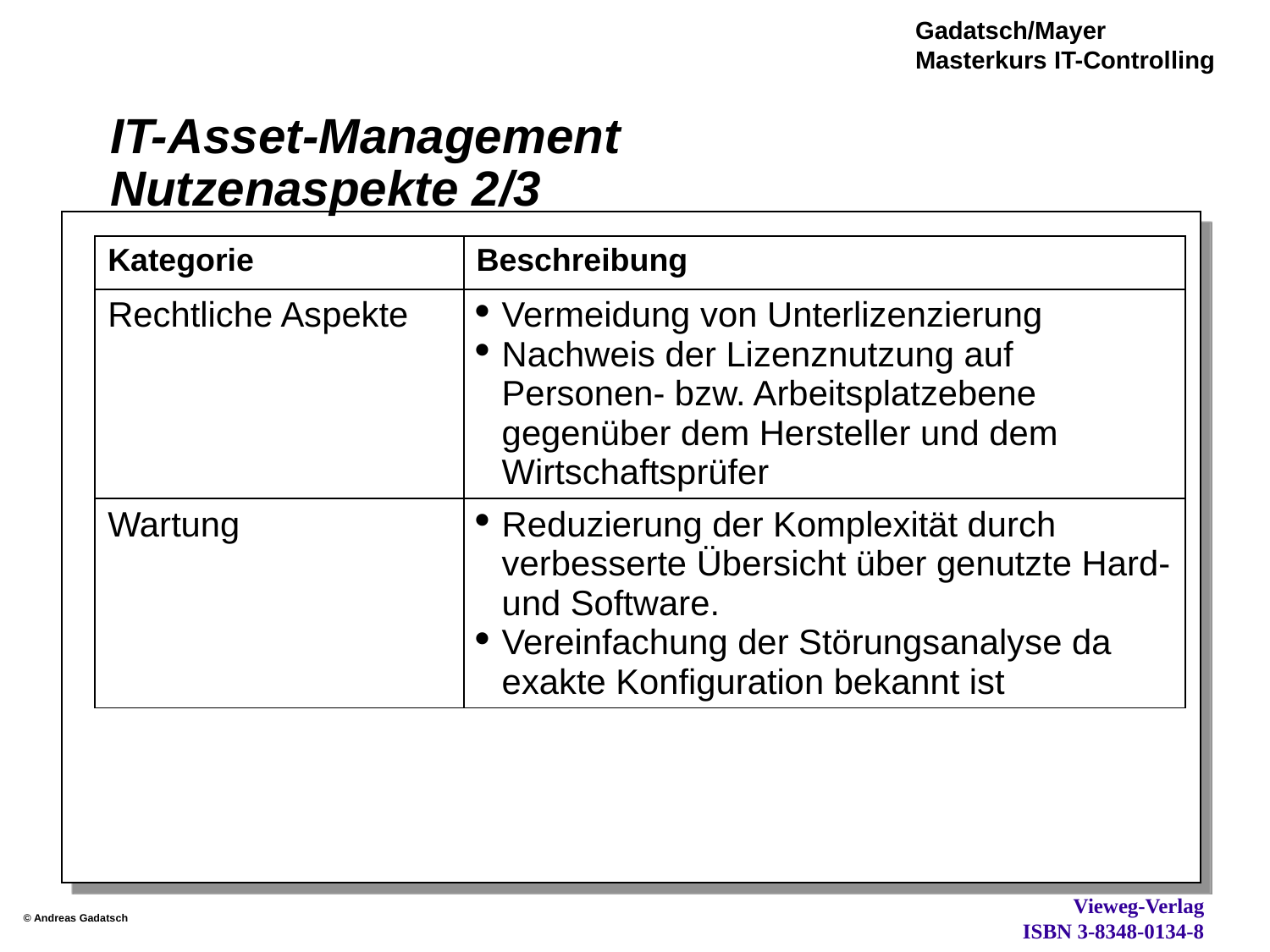

# IT-Asset-Management Nutzenaspekte 2/3
| Kategorie | Beschreibung |
| --- | --- |
| Rechtliche Aspekte | Vermeidung von Unterlizenzierung Nachweis der Lizenznutzung auf Personen- bzw. Arbeitsplatzebene gegenüber dem Hersteller und dem Wirtschaftsprüfer |
| Wartung | Reduzierung der Komplexität durch verbesserte Übersicht über genutzte Hard- und Software. Vereinfachung der Störungsanalyse da exakte Konfiguration bekannt ist |